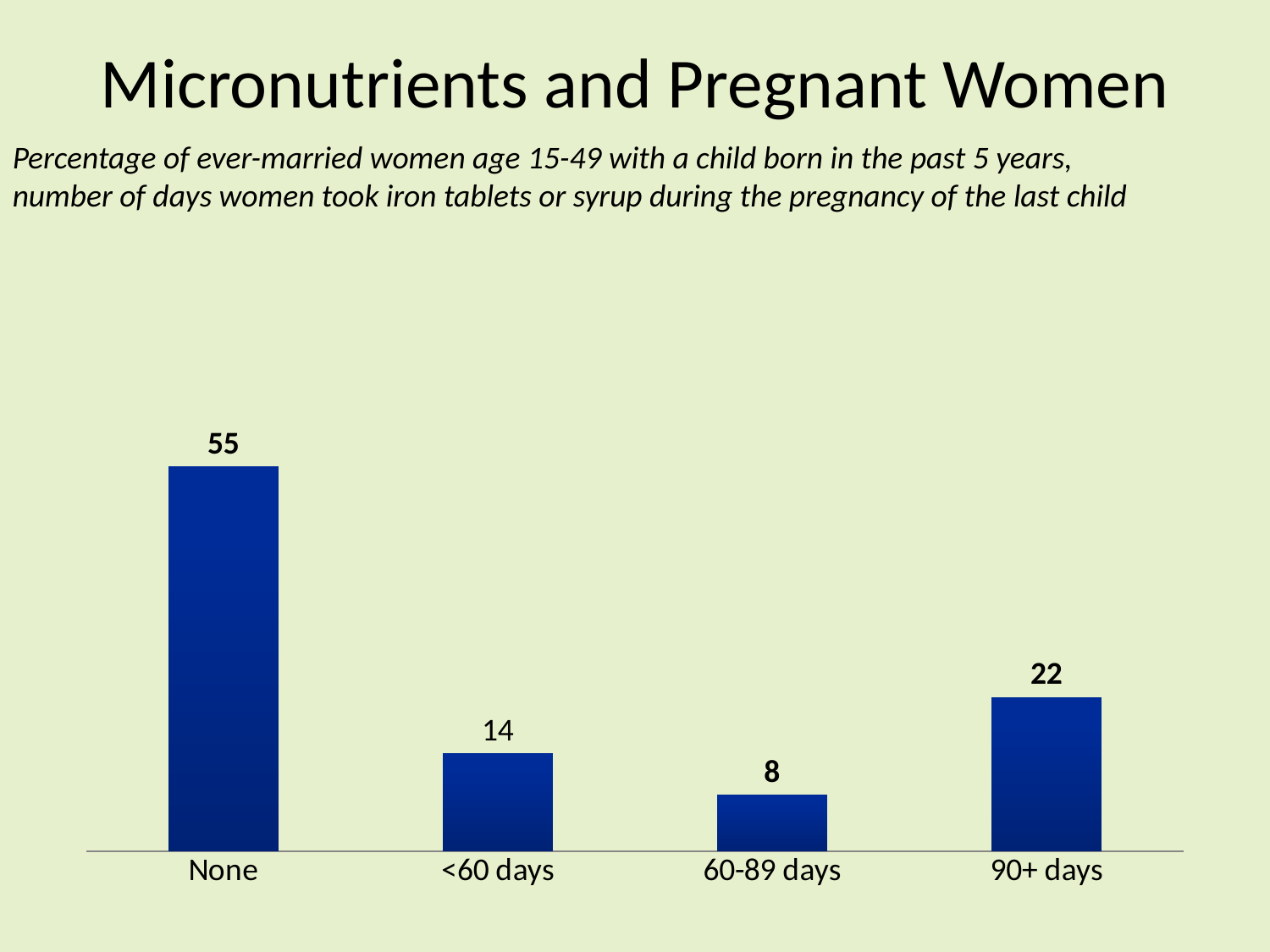

# Micronutrients and Pregnant Women
Percentage of ever-married women age 15-49 with a child born in the past 5 years, number of days women took iron tablets or syrup during the pregnancy of the last child

### Chart

| Category | Series 1 |
|---|---|
| None | 55.0 |
| <60 days | 14.0 |
| 60-89 days | 8.0 |
| 90+ days | 22.0 |